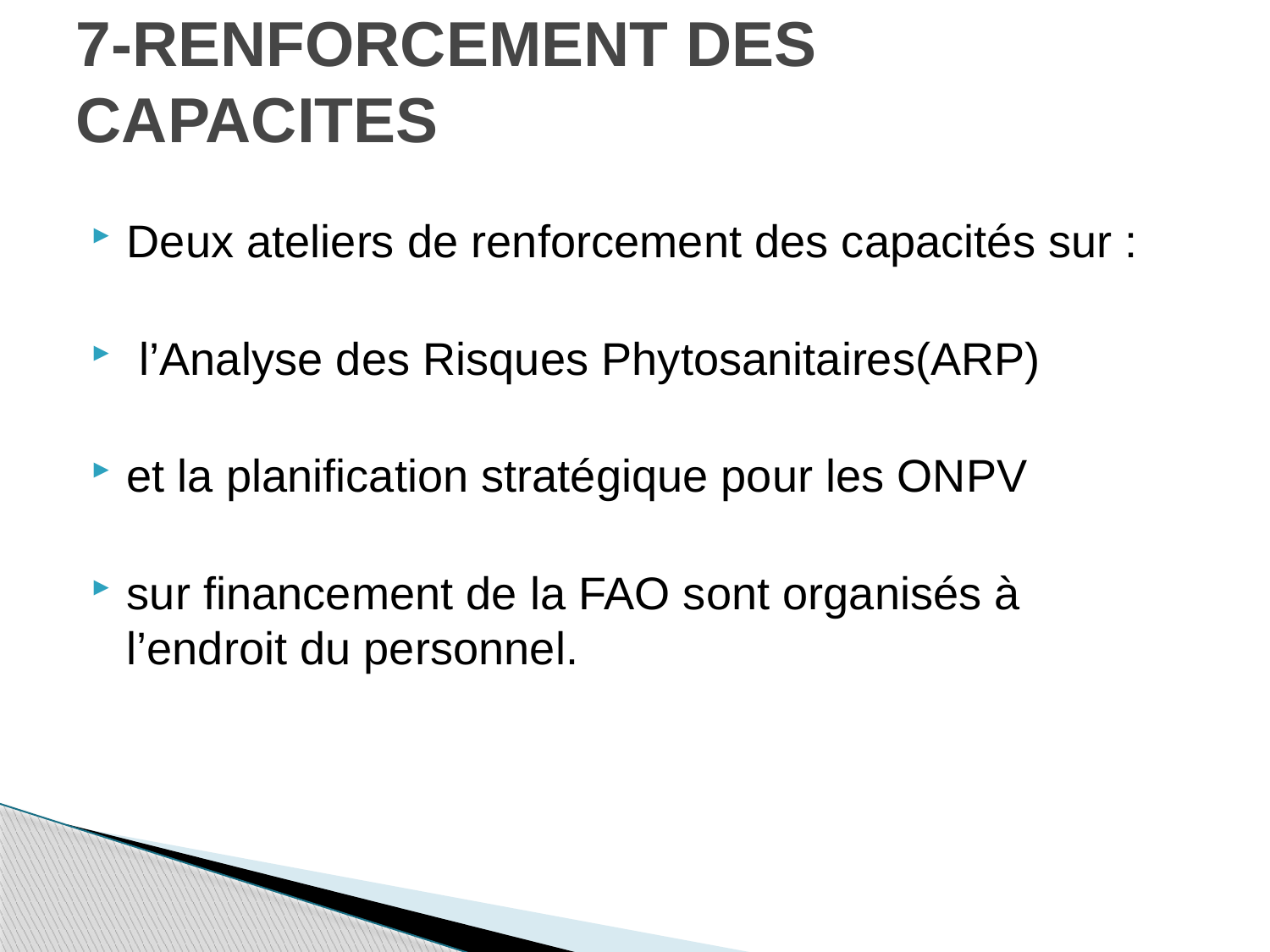

# 7-RENFORCEMENT DES CAPACITES
Deux ateliers de renforcement des capacités sur :
 l’Analyse des Risques Phytosanitaires(ARP)
et la planification stratégique pour les ONPV
sur financement de la FAO sont organisés à l’endroit du personnel.